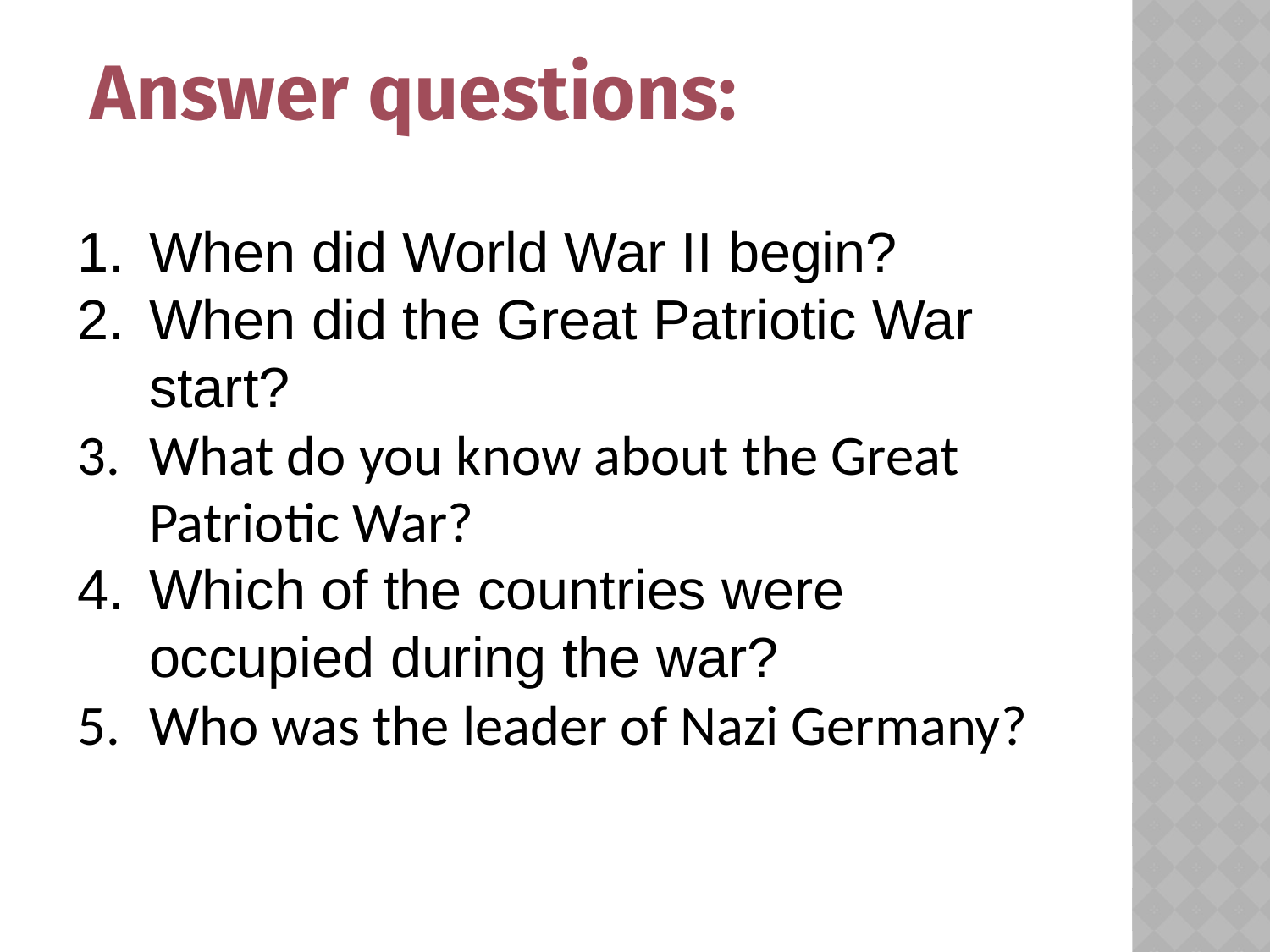

Answer questions:
When did World War II begin?
When did the Great Patriotic War start?
What do you know about the Great Patriotic War?
Which of the countries were occupied during the war?
Who was the leader of Nazi Germany?